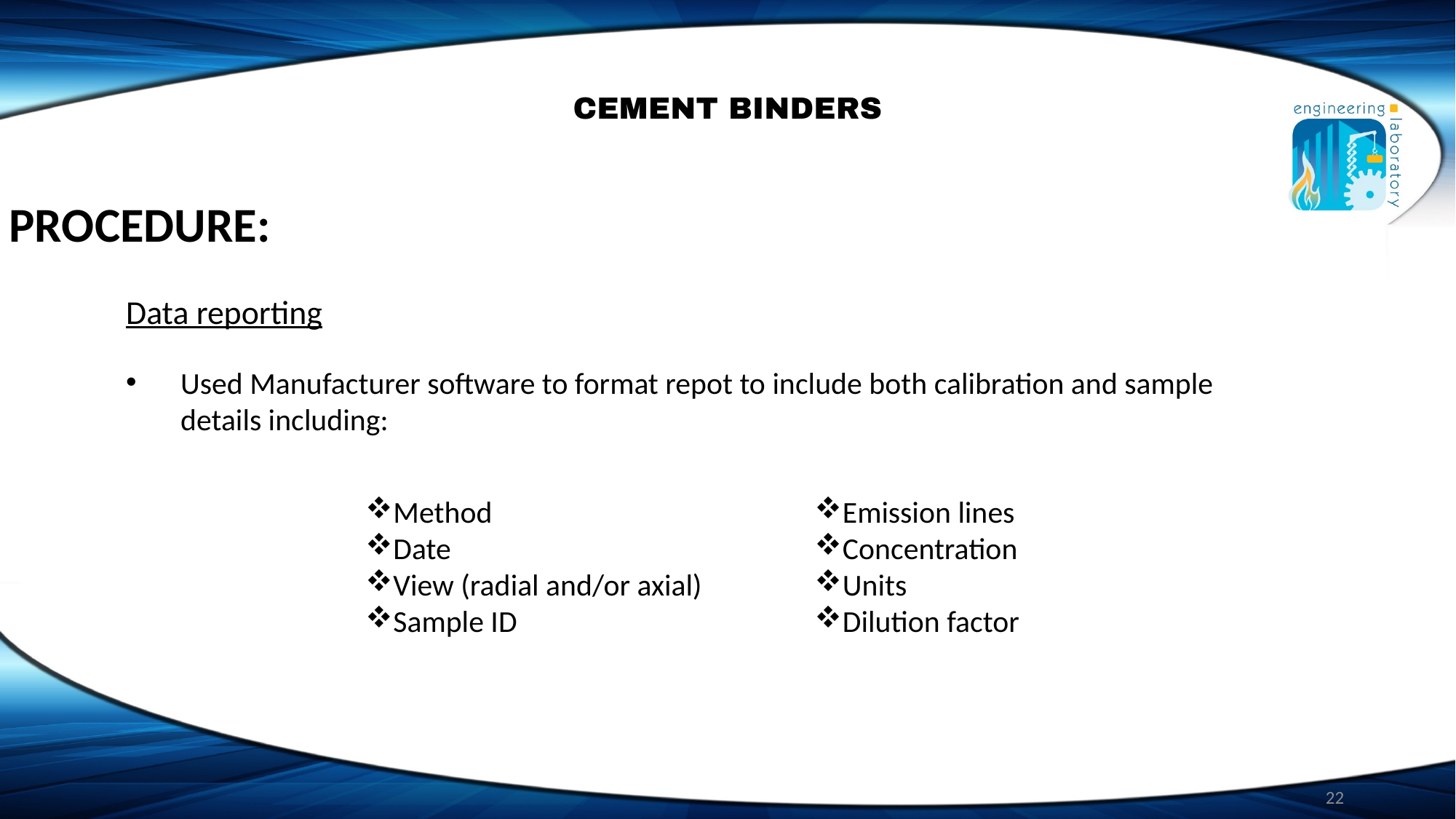

# CEMENT BINDERS
PROCEDURE:

Data reporting

Used Manufacturer software to format repot to include both calibration and sample details including:

Method
Date
View (radial and/or axial)
Sample ID
Emission lines
Concentration
Units
Dilution factor
22